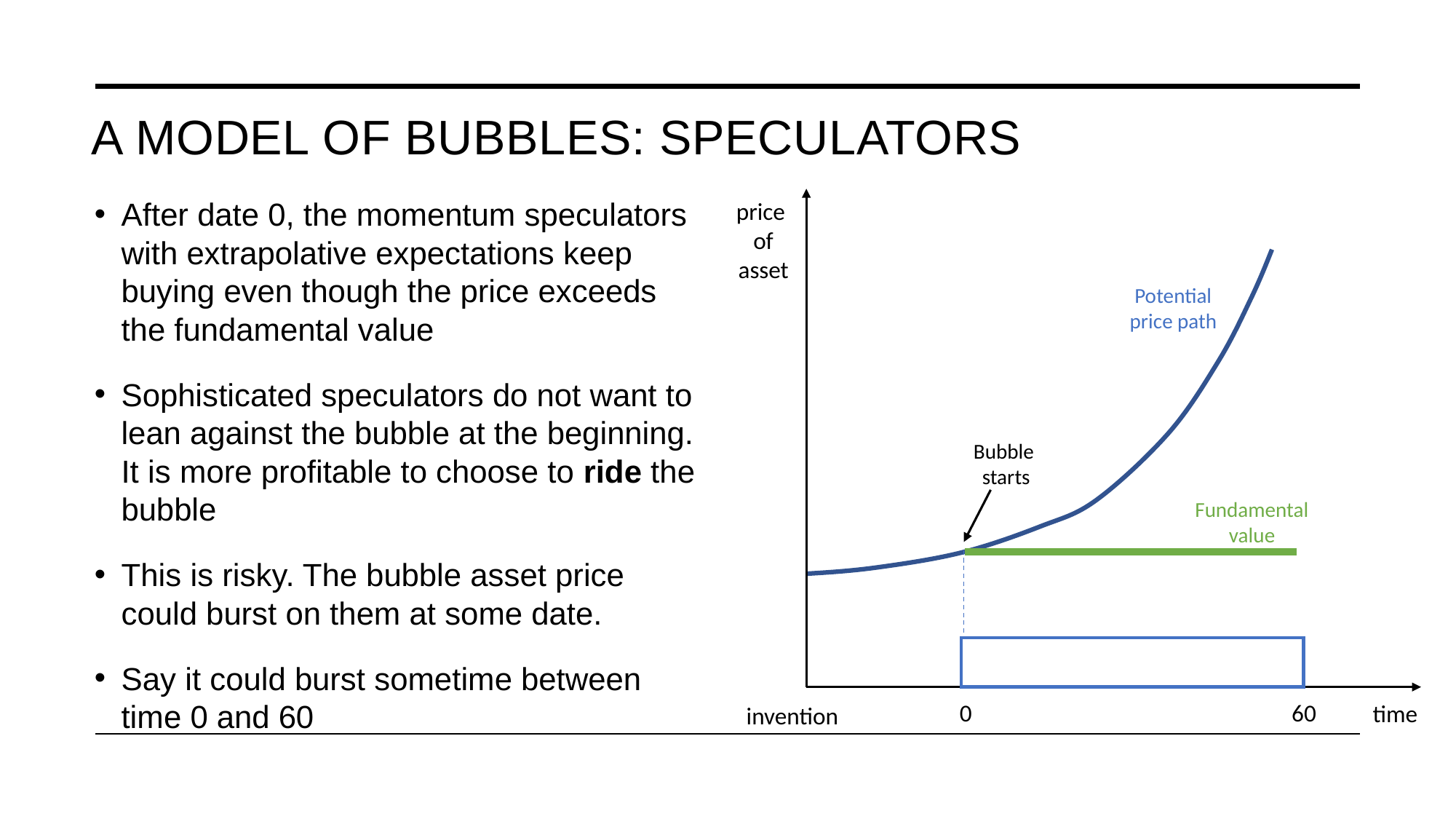

# A model of bubbles: speculators
After date 0, the momentum speculators with extrapolative expectations keep buying even though the price exceeds the fundamental value
Sophisticated speculators do not want to lean against the bubble at the beginning. It is more profitable to choose to ride the bubble
This is risky. The bubble asset price could burst on them at some date.
Say it could burst sometime between time 0 and 60

price
of
asset
Potential
price path
Bubble
starts
Fundamental
value

0
60
time
invention